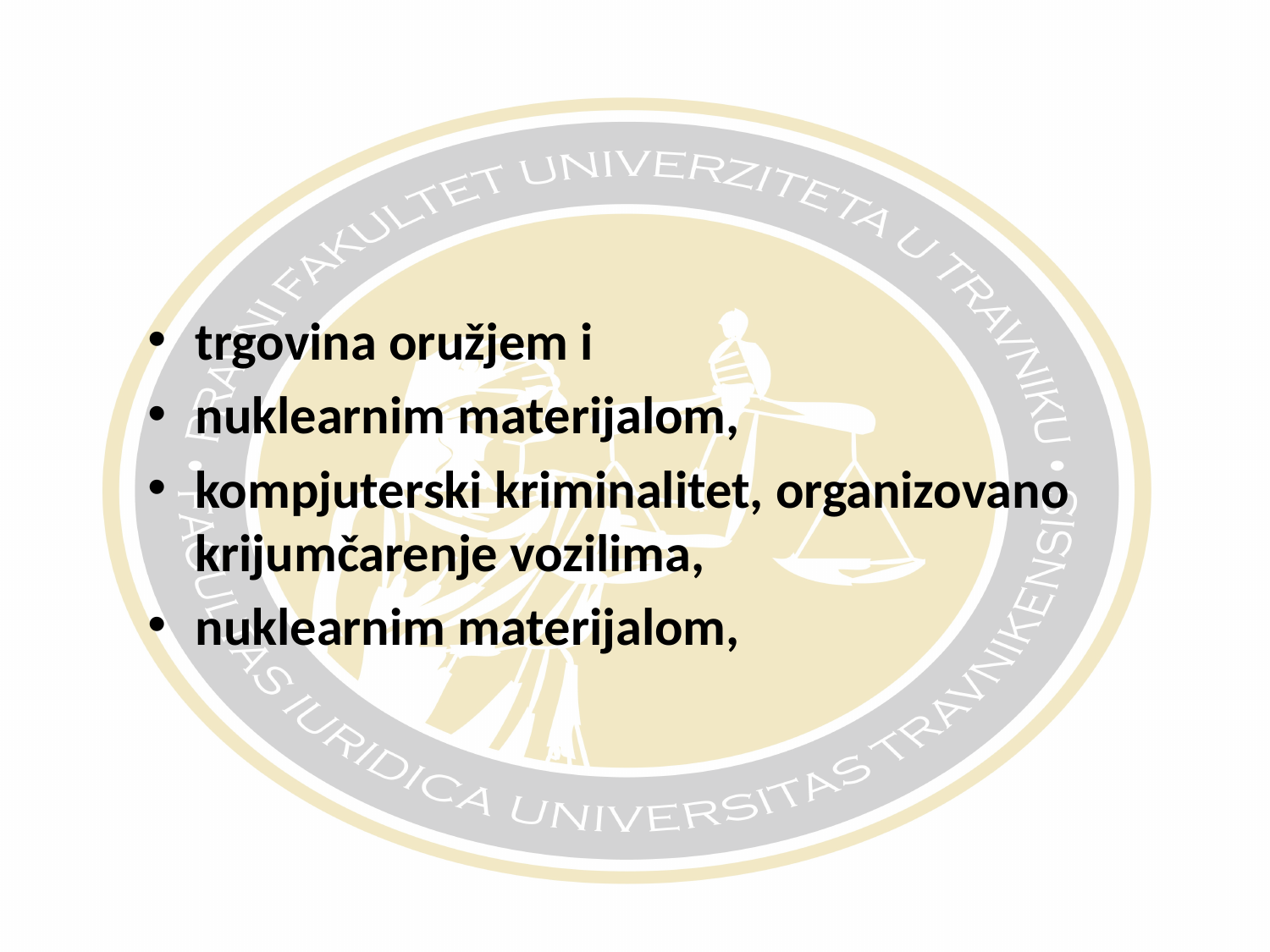

#

trgovina oružjem i
nuklearnim materijalom,
kompjuterski kriminalitet, organizovano krijumčarenje vozilima,
nuklearnim materijalom,